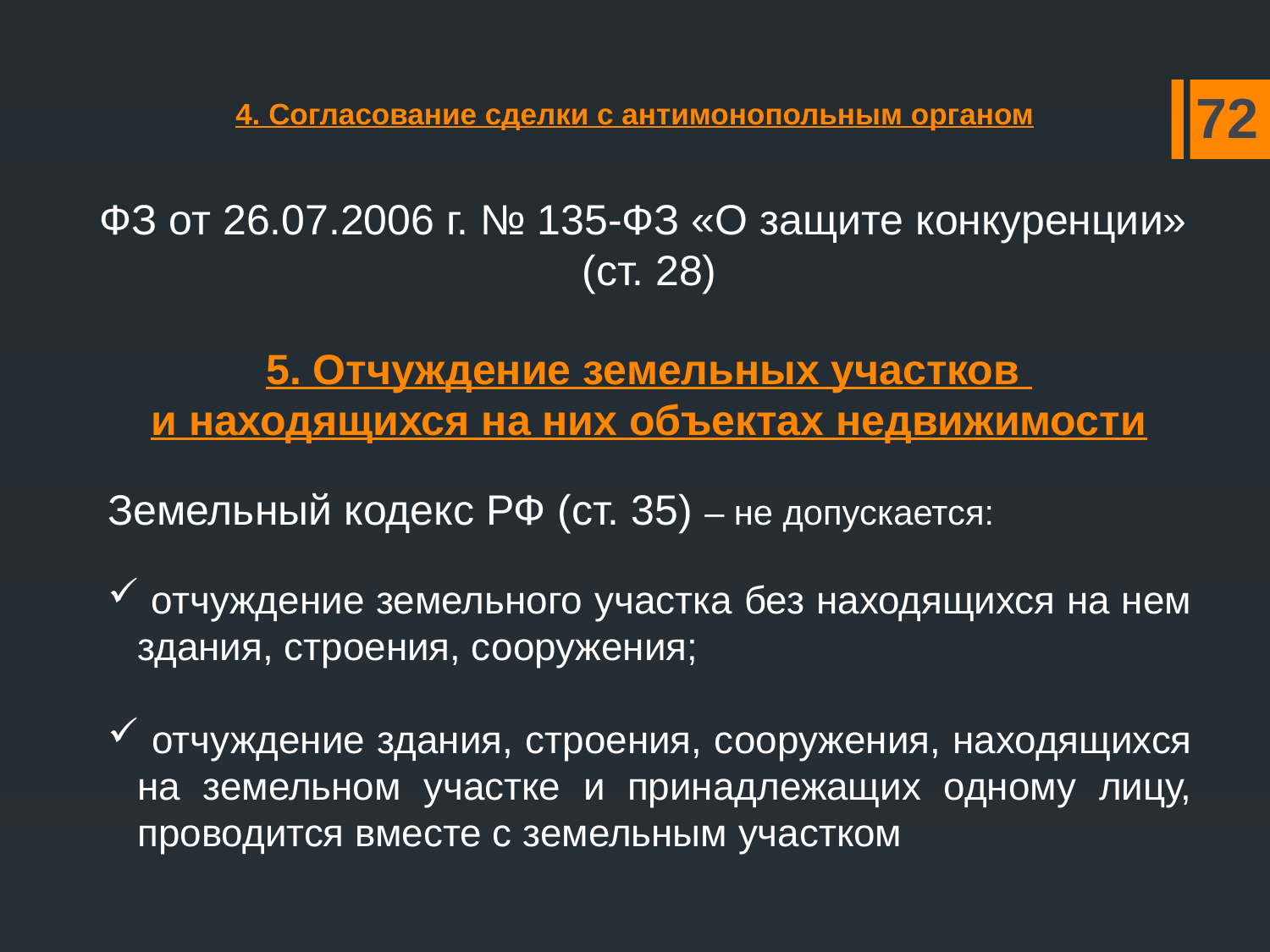

# 4. Согласование сделки с антимонопольным органом
72
ФЗ от 26.07.2006 г. № 135-ФЗ «О защите конкуренции»
(ст. 28)
5. Отчуждение земельных участков
и находящихся на них объектах недвижимости
Земельный кодекс РФ (ст. 35) – не допускается:

 отчуждение земельного участка без находящихся на нем здания, строения, сооружения;

 отчуждение здания, строения, сооружения, находящихся на земельном участке и принадлежащих одному лицу, проводится вместе с земельным участком